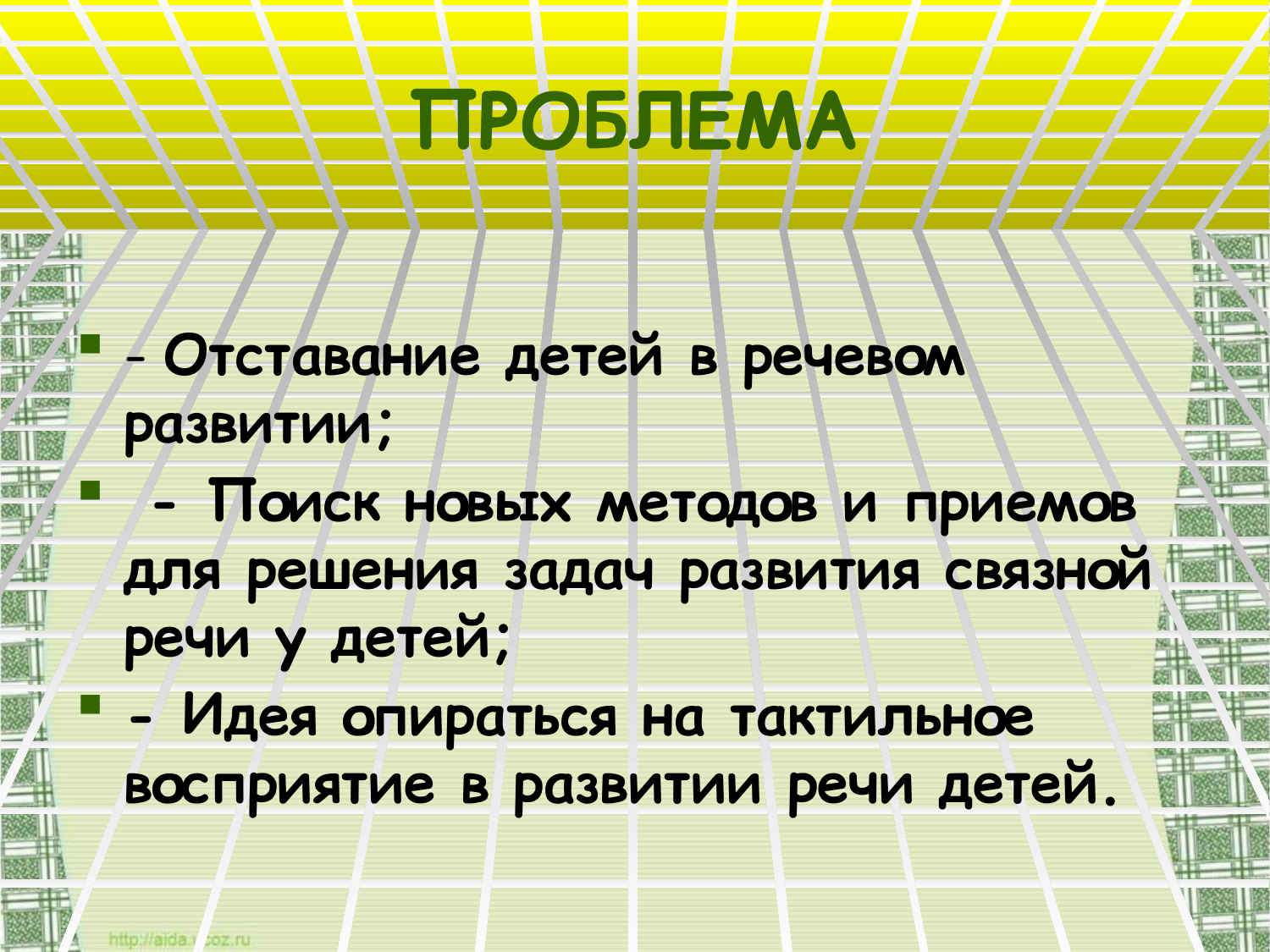

# ПРОБЛЕМА

- Отставание детей в речевом развитии;
 - Поиск новых методов и приемов для решения задач развития связной речи у детей;
- Идея опираться на тактильное восприятие в развитии речи детей.